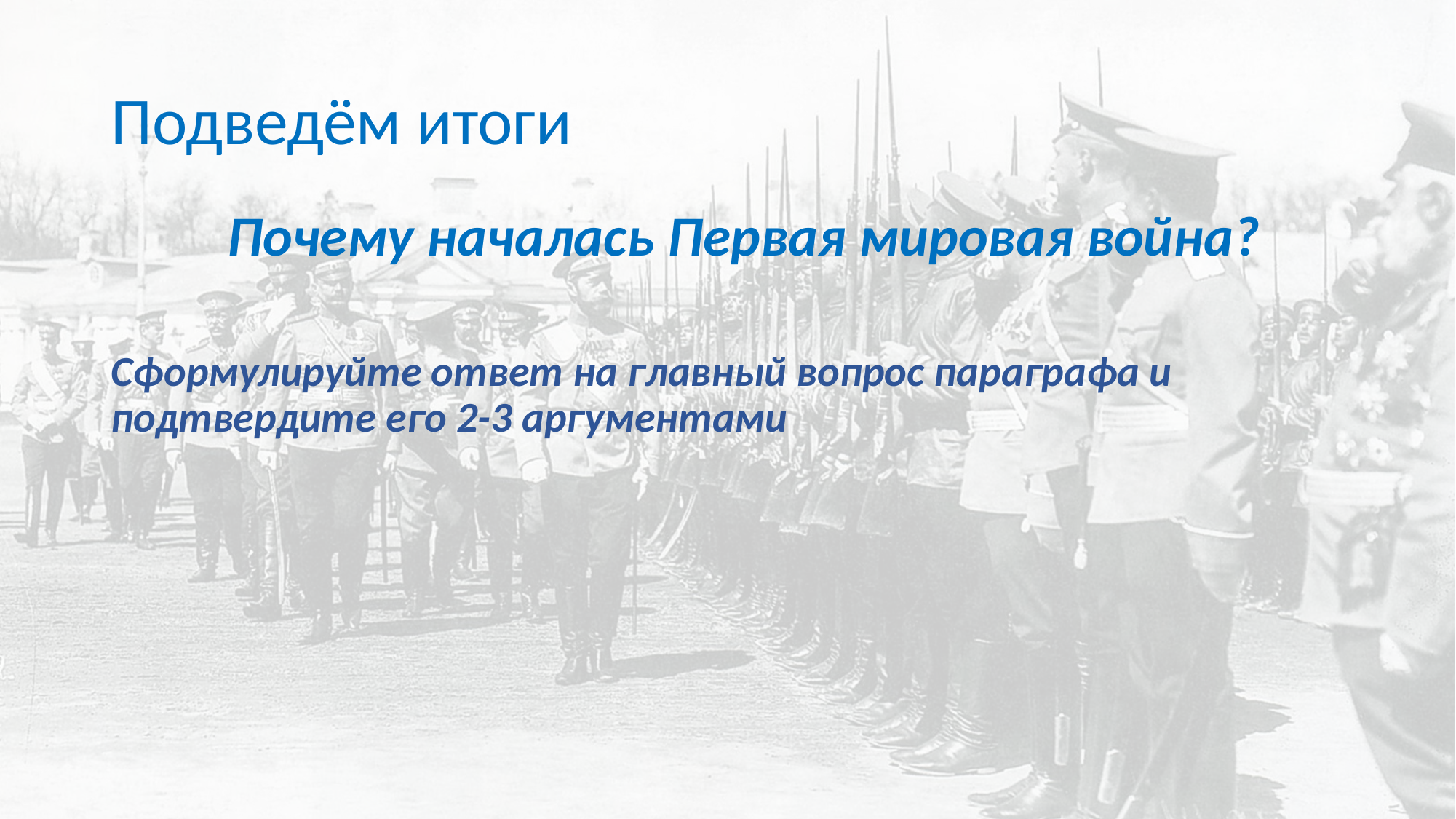

# Подведём итоги
Почему началась Первая мировая война?
Сформулируйте ответ на главный вопрос параграфа и подтвердите его 2-3 аргументами